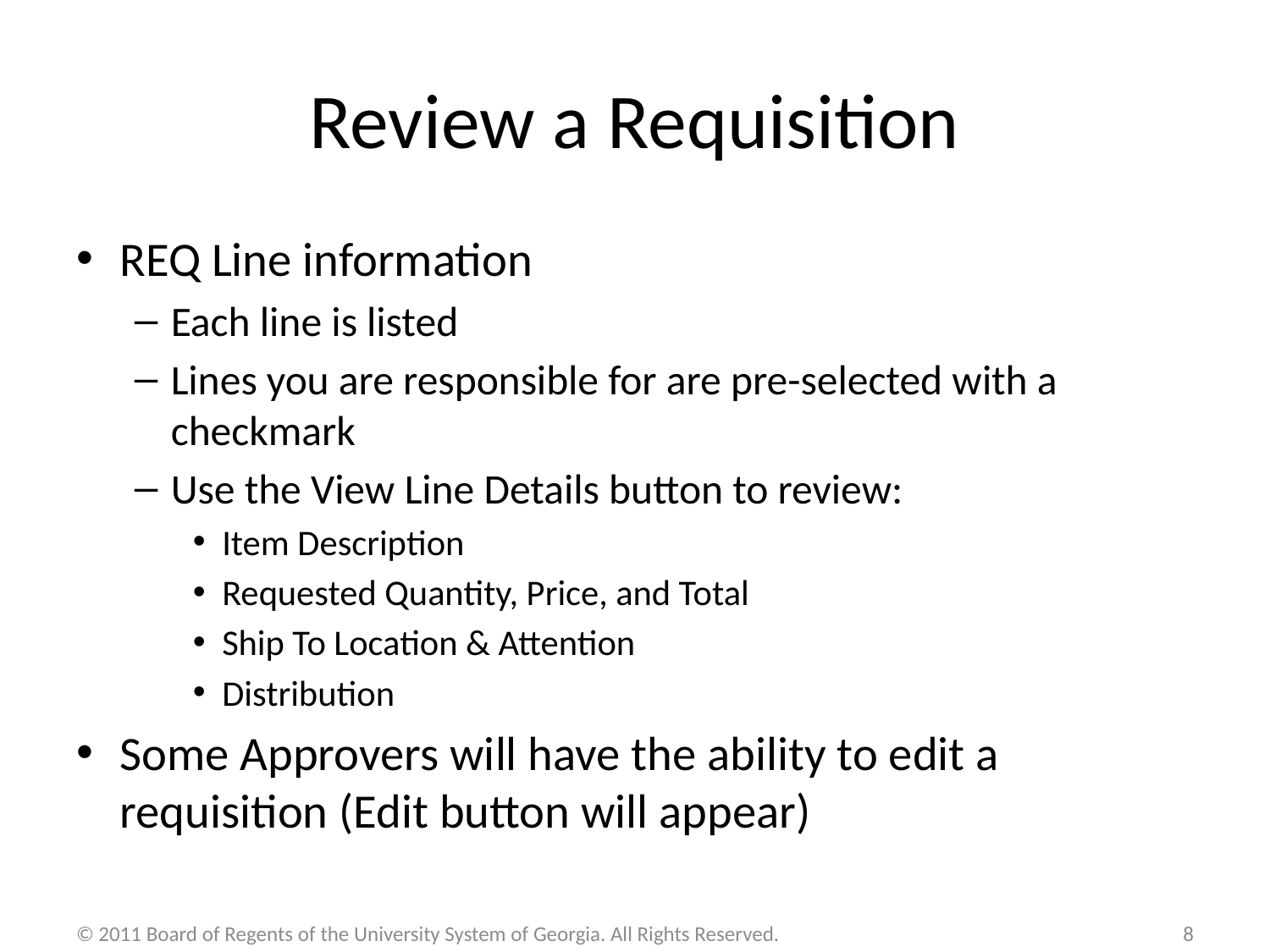

# Review a Requisition
REQ Line information
Each line is listed
Lines you are responsible for are pre-selected with a checkmark
Use the View Line Details button to review:
Item Description
Requested Quantity, Price, and Total
Ship To Location & Attention
Distribution
Some Approvers will have the ability to edit a requisition (Edit button will appear)
© 2011 Board of Regents of the University System of Georgia. All Rights Reserved.
8